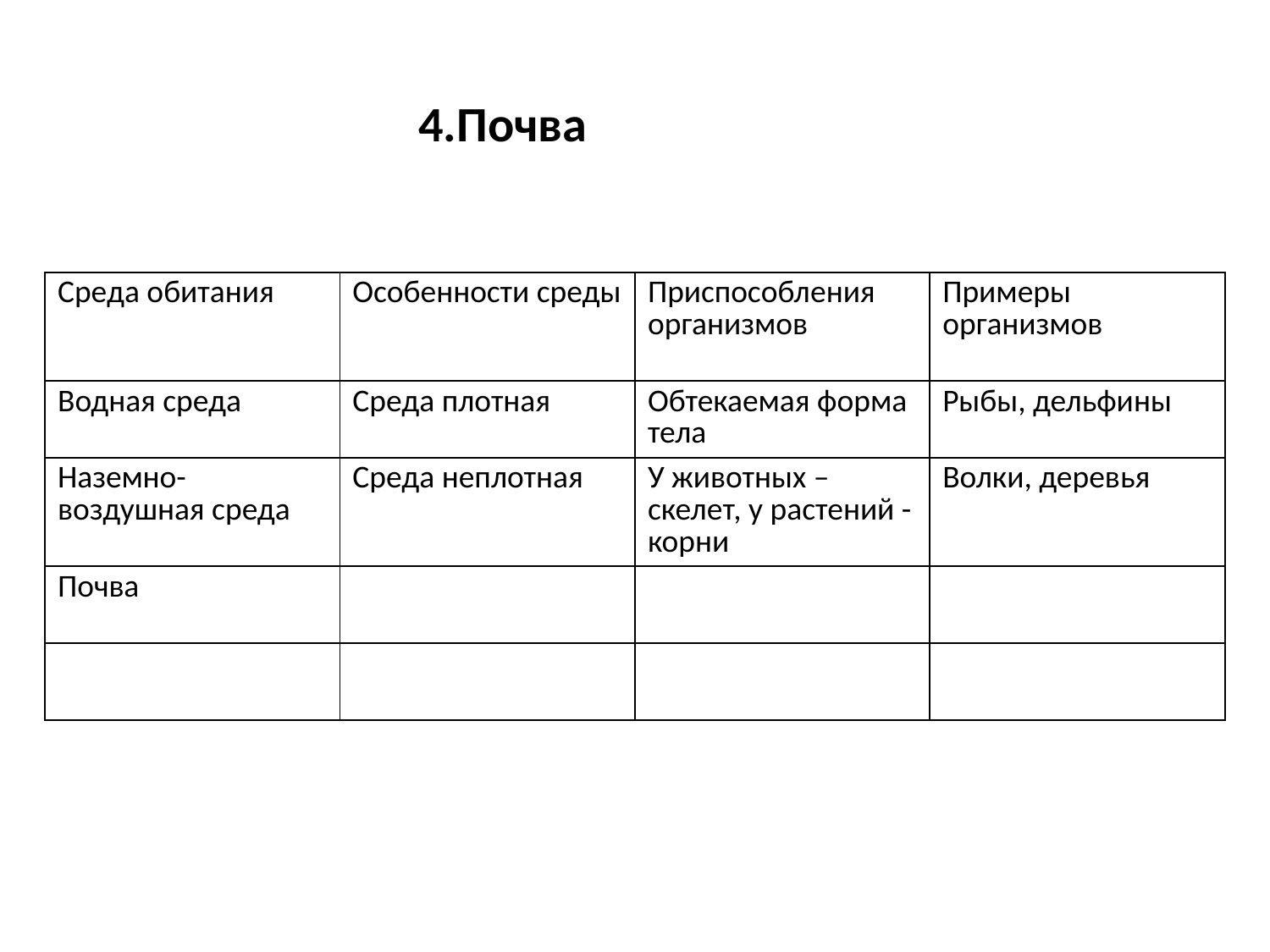

4.Почва
| Среда обитания | Особенности среды | Приспособления организмов | Примеры организмов |
| --- | --- | --- | --- |
| Водная среда | Среда плотная | Обтекаемая форма тела | Рыбы, дельфины |
| Наземно-воздушная среда | Среда неплотная | У животных – скелет, у растений - корни | Волки, деревья |
| Почва |  |  |  |
|  |  |  |  |